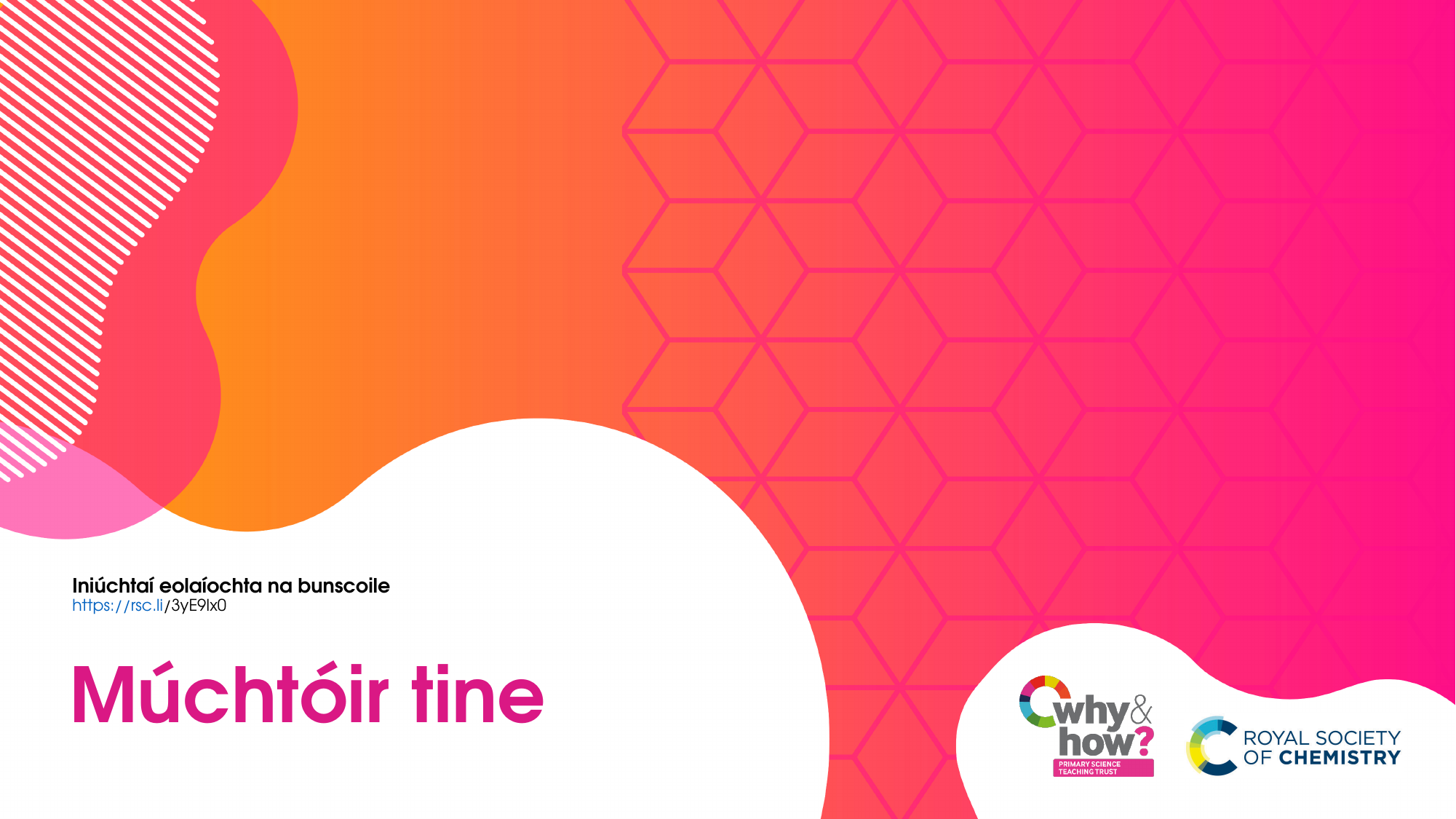

# Iniúchtaí eolaíochta na bunscoile https://rsc.li/3yE9Ix0
Múchtóir tine